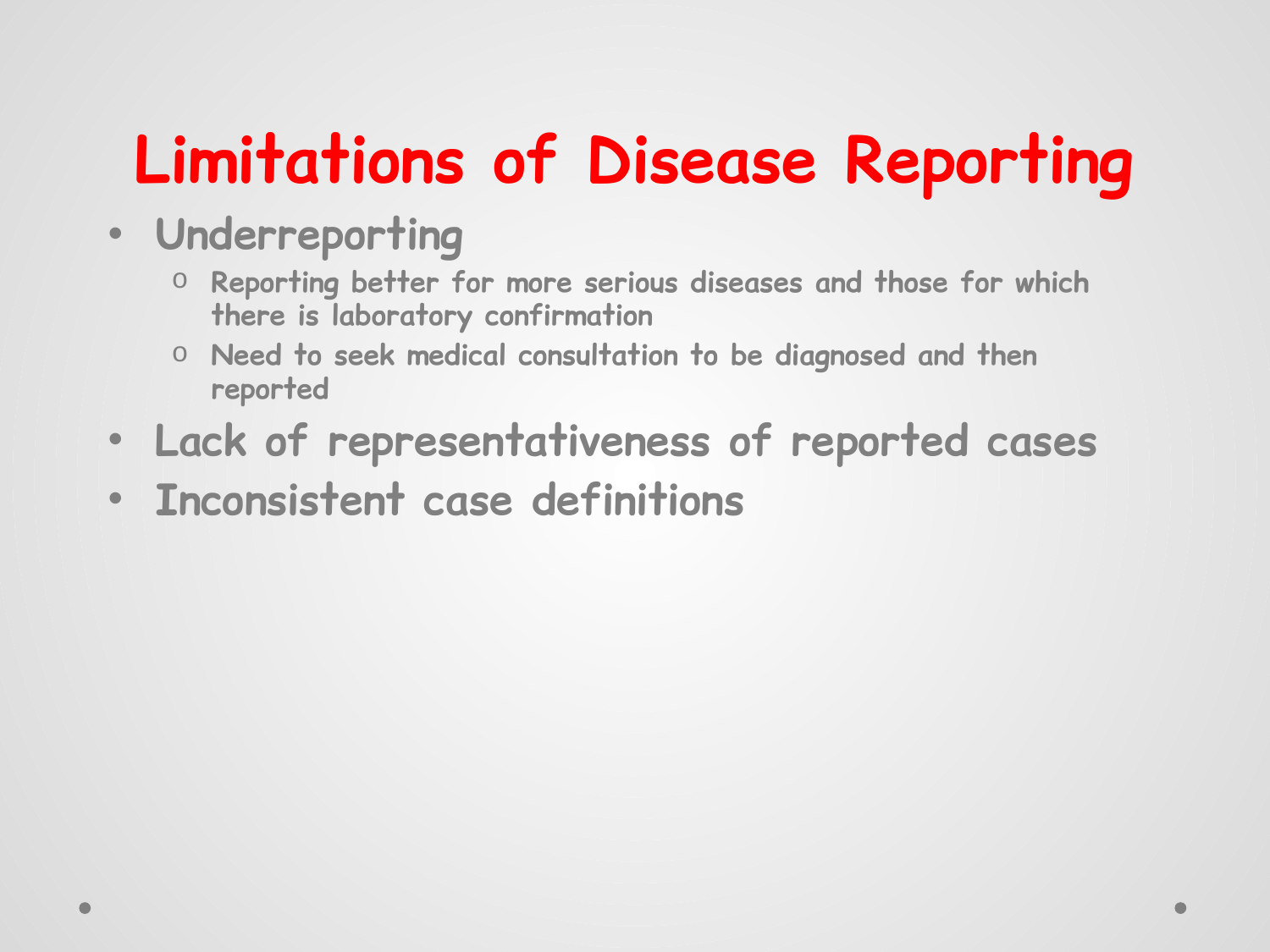

# Limitations of Disease Reporting
Underreporting
Reporting better for more serious diseases and those for which there is laboratory confirmation
Need to seek medical consultation to be diagnosed and then reported
Lack of representativeness of reported cases
Inconsistent case definitions